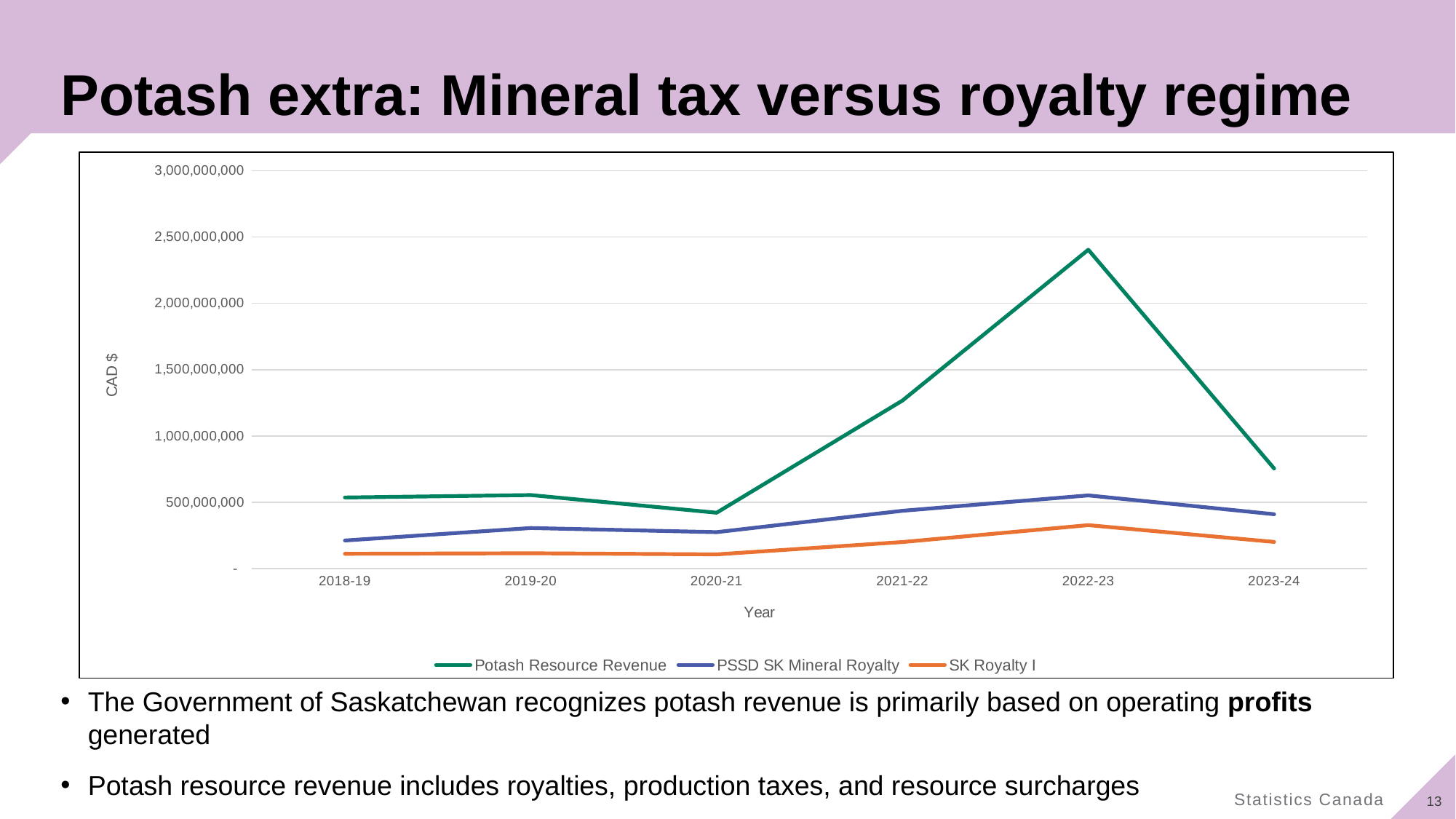

# Potash extra: Mineral tax versus royalty regime

### Chart

| Category | Potash Resource Revenue | PSSD SK Mineral Royalty | SK Royalty I |
|---|---|---|---|
| 2018-19 | 536008000.0 | 212000000.0 | 111609014.08931719 |
| 2019-20 | 554400000.0 | 306000000.0 | 115520941.23581907 |
| 2020-21 | 421600000.0 | 275000000.0 | 107312312.65630098 |
| 2021-22 | 1266848000.0 | 436000000.0 | 200269545.3494307 |
| 2022-23 | 2403921000.0 | 552000000.0 | 327627811.8354301 |
| 2023-24 | 754903000.0 | 410000000.0 | 201224479.2789833 |
The Government of Saskatchewan recognizes potash revenue is primarily based on operating profits generated
Potash resource revenue includes royalties, production taxes, and resource surcharges
13